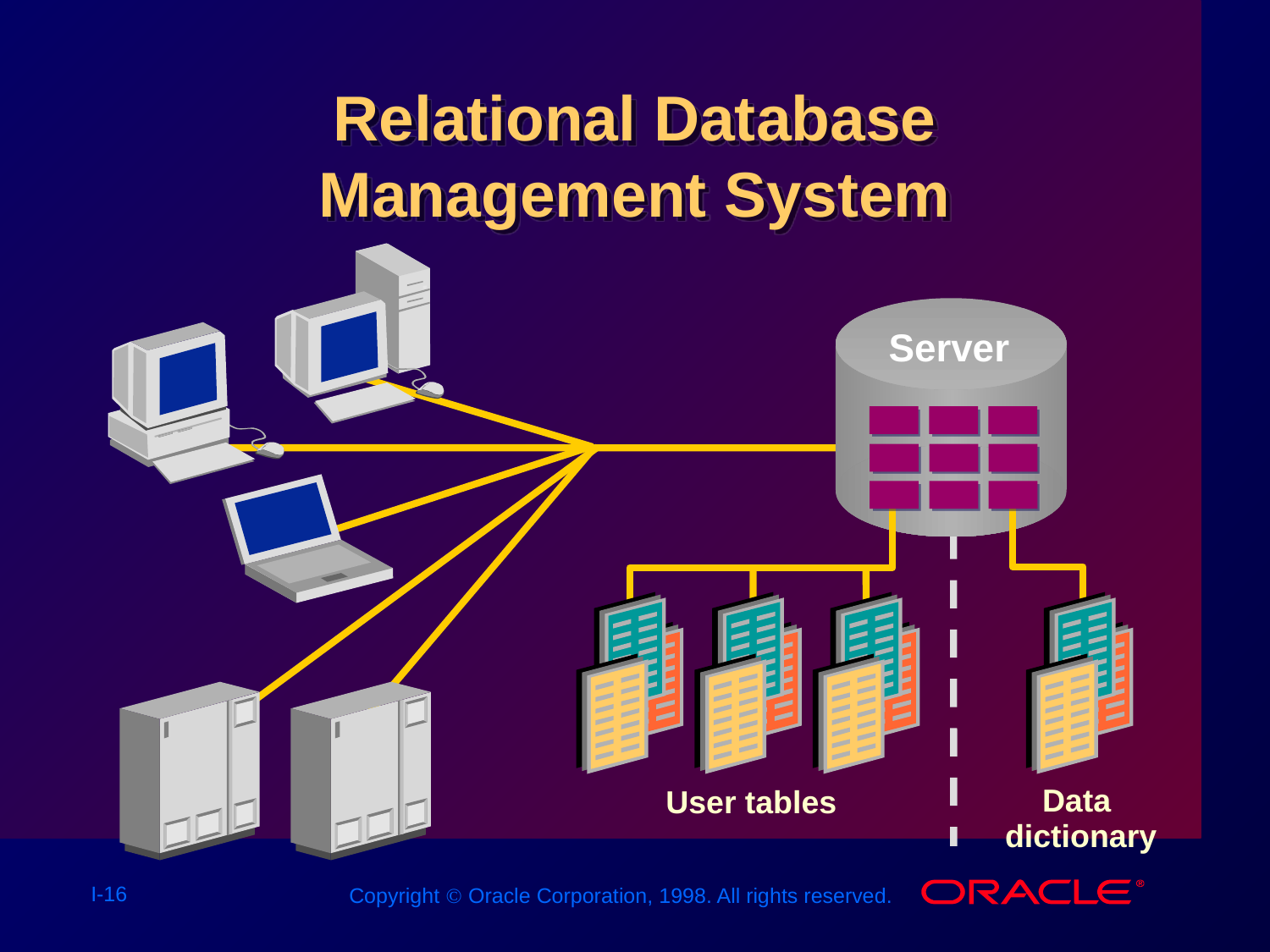

# Relational Database Management System

Server

User tables
Data
dictionary